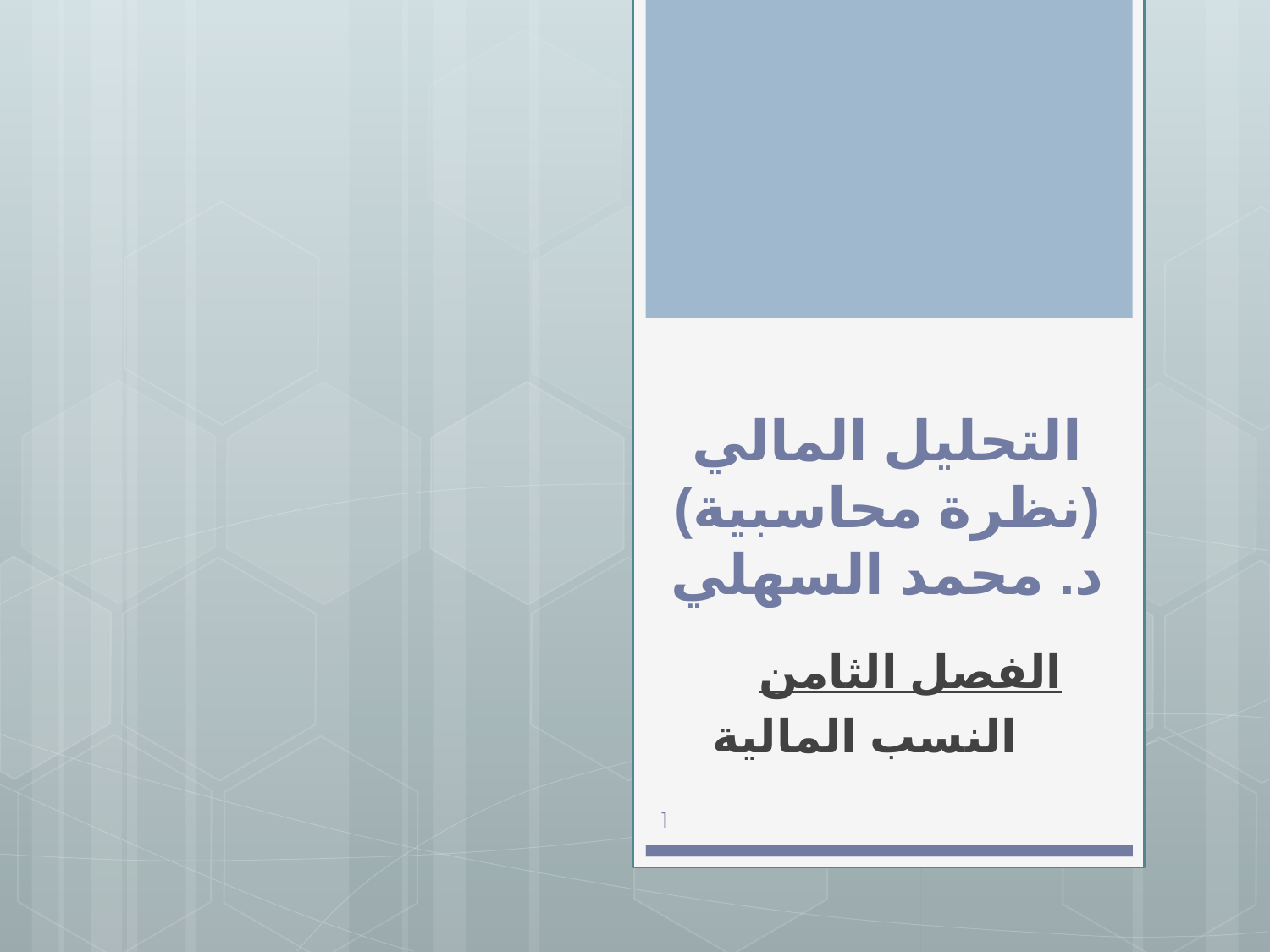

# التحليل المالي (نظرة محاسبية) د. محمد السهلي
الفصل الثامن
النسب المالية

1